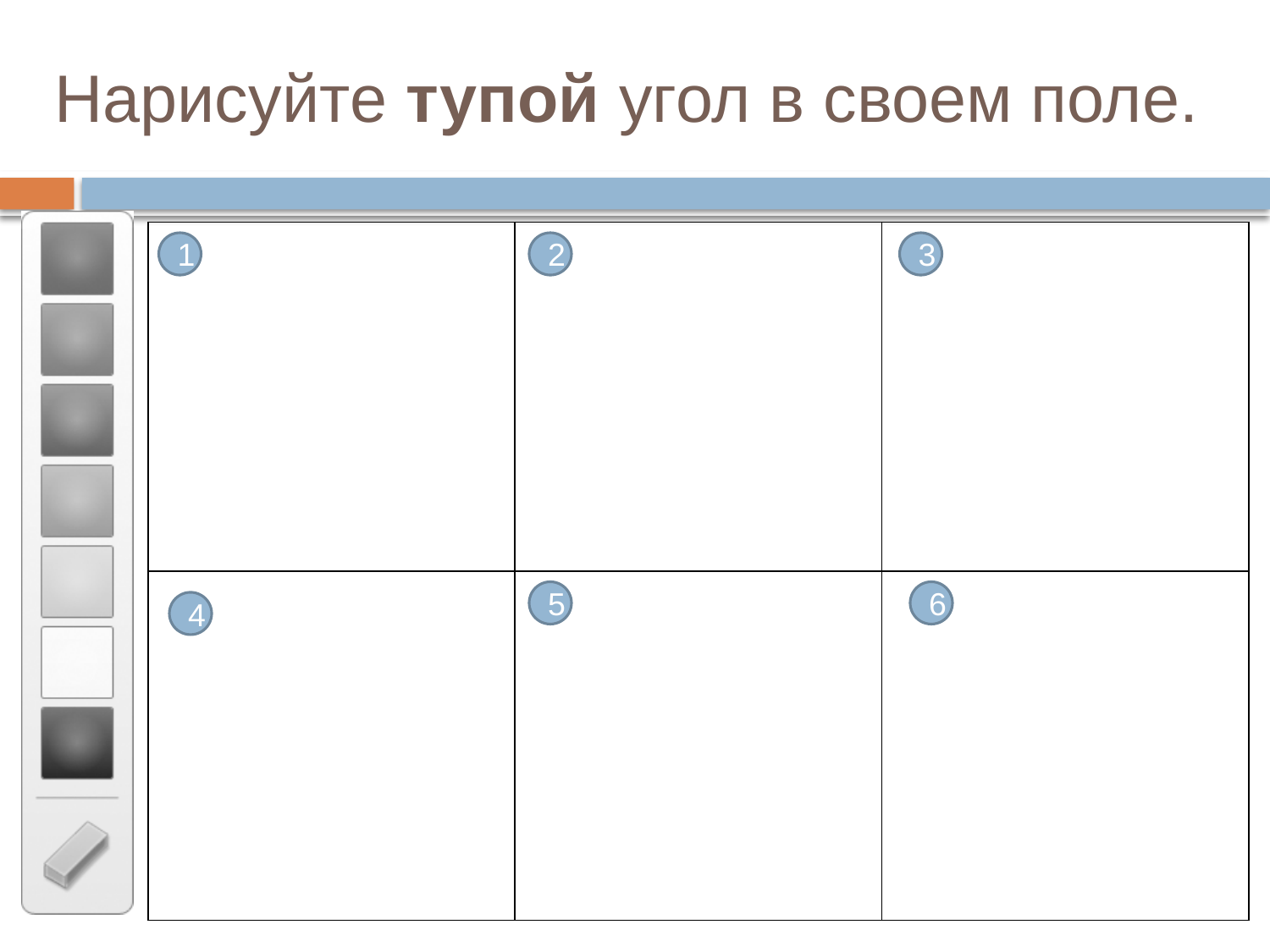

Нарисуйте тупой угол в своем поле.
|  |  |  |
| --- | --- | --- |
|  |  |  |
1
2
3
5
6
4